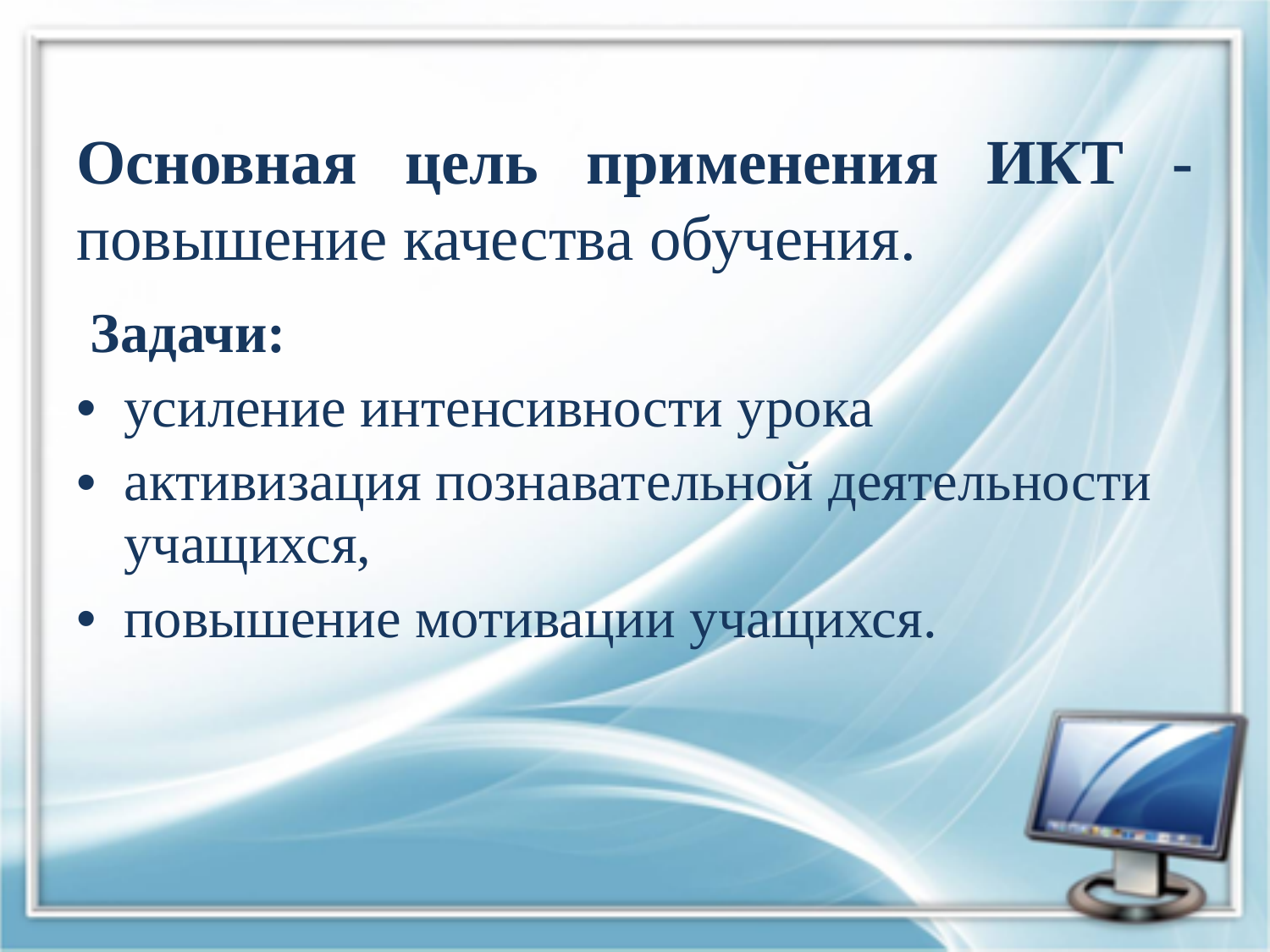

# Основная цель применения ИКТ - повышение качества обучения.

 Задачи:
усиление интенсивности урока
активизация познавательной деятельности учащихся,
повышение мотивации учащихся.